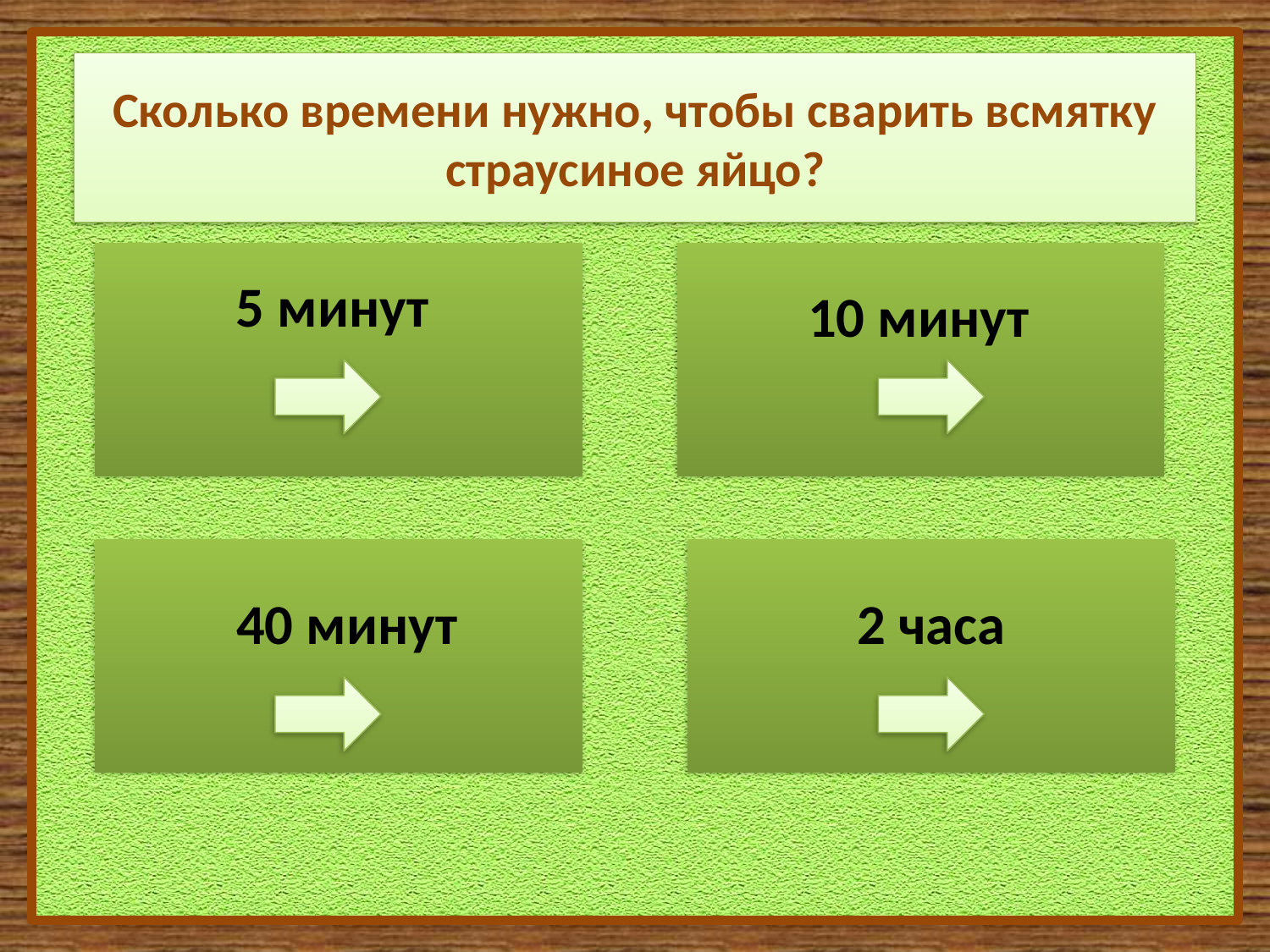

Сколько времени нужно, чтобы сварить всмятку страусиное яйцо?

5 минут
10 минут

40 минут
2 часа